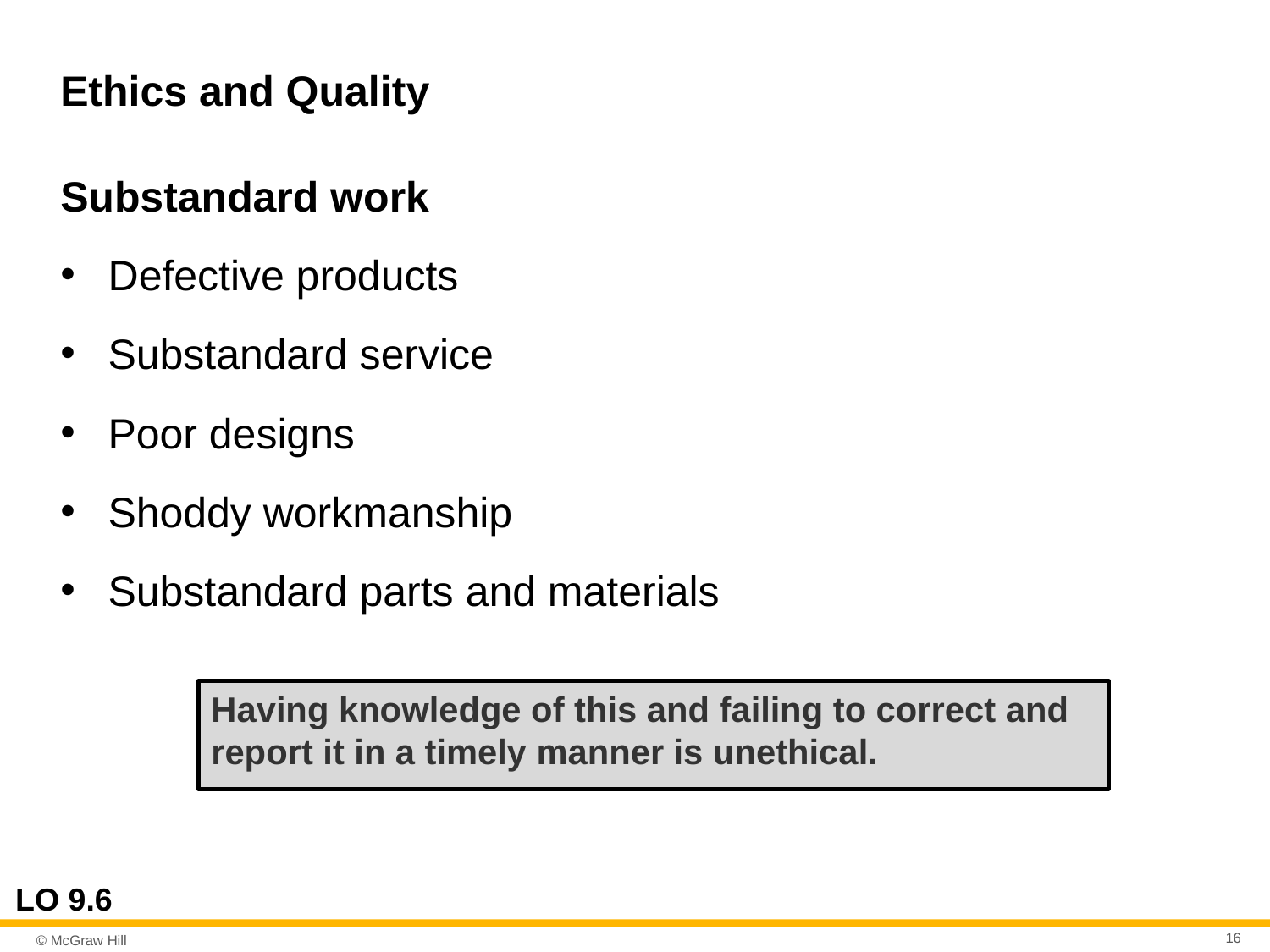

# Ethics and Quality
Substandard work
Defective products
Substandard service
Poor designs
Shoddy workmanship
Substandard parts and materials
Having knowledge of this and failing to correct and report it in a timely manner is unethical.

LO 9.6